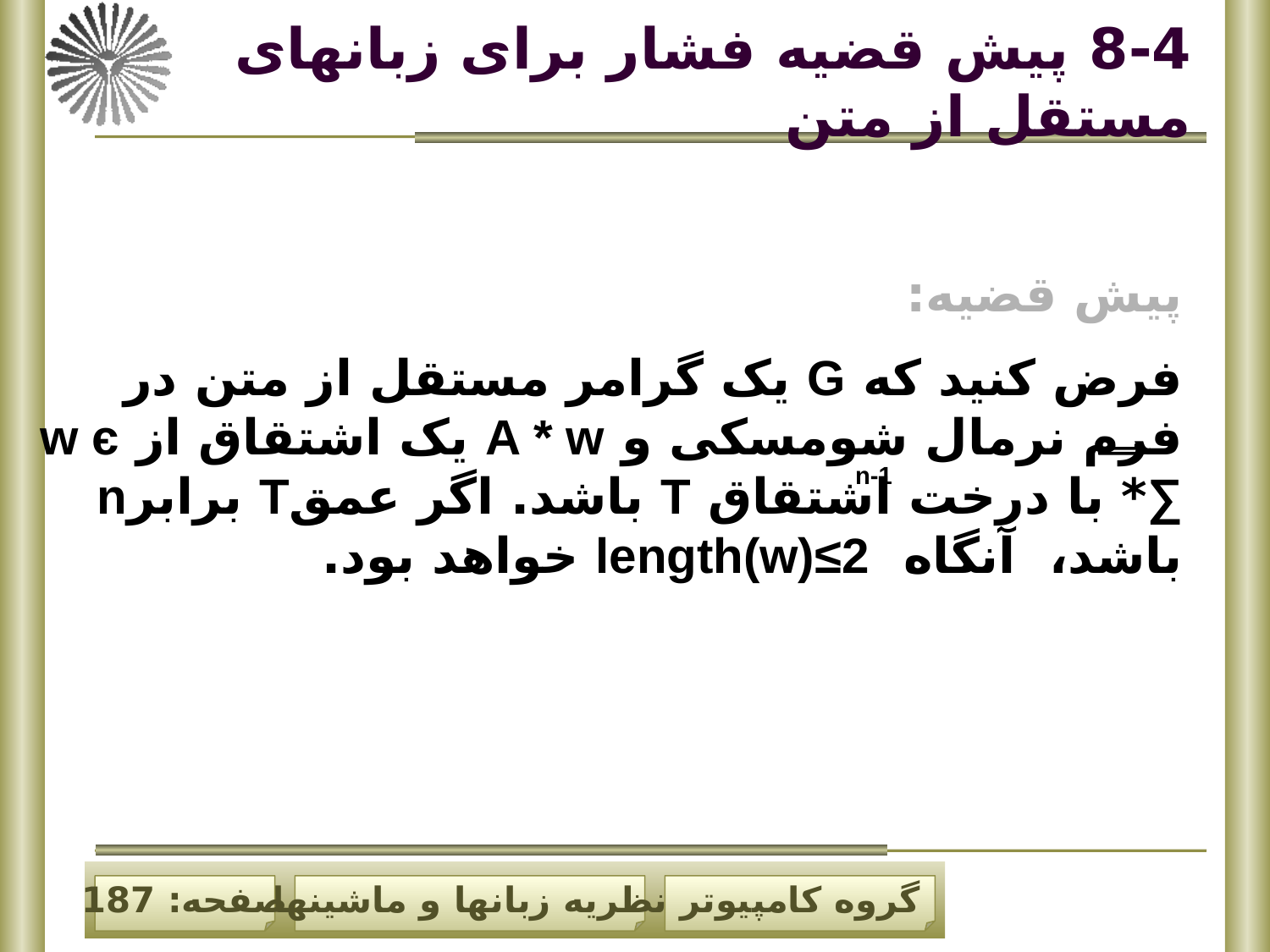

# 8-4 پیش قضیه فشار برای زبانهای مستقل از متن
پیش قضیه:
فرض کنید که G یک گرامر مستقل از متن در فرم نرمال شومسکی و A * w یک اشتقاق از w є ∑* با درخت اشتقاق T باشد. اگر عمقT برابرn باشد،  آنگاه  length(w)≤2 خواهد بود.

n-1